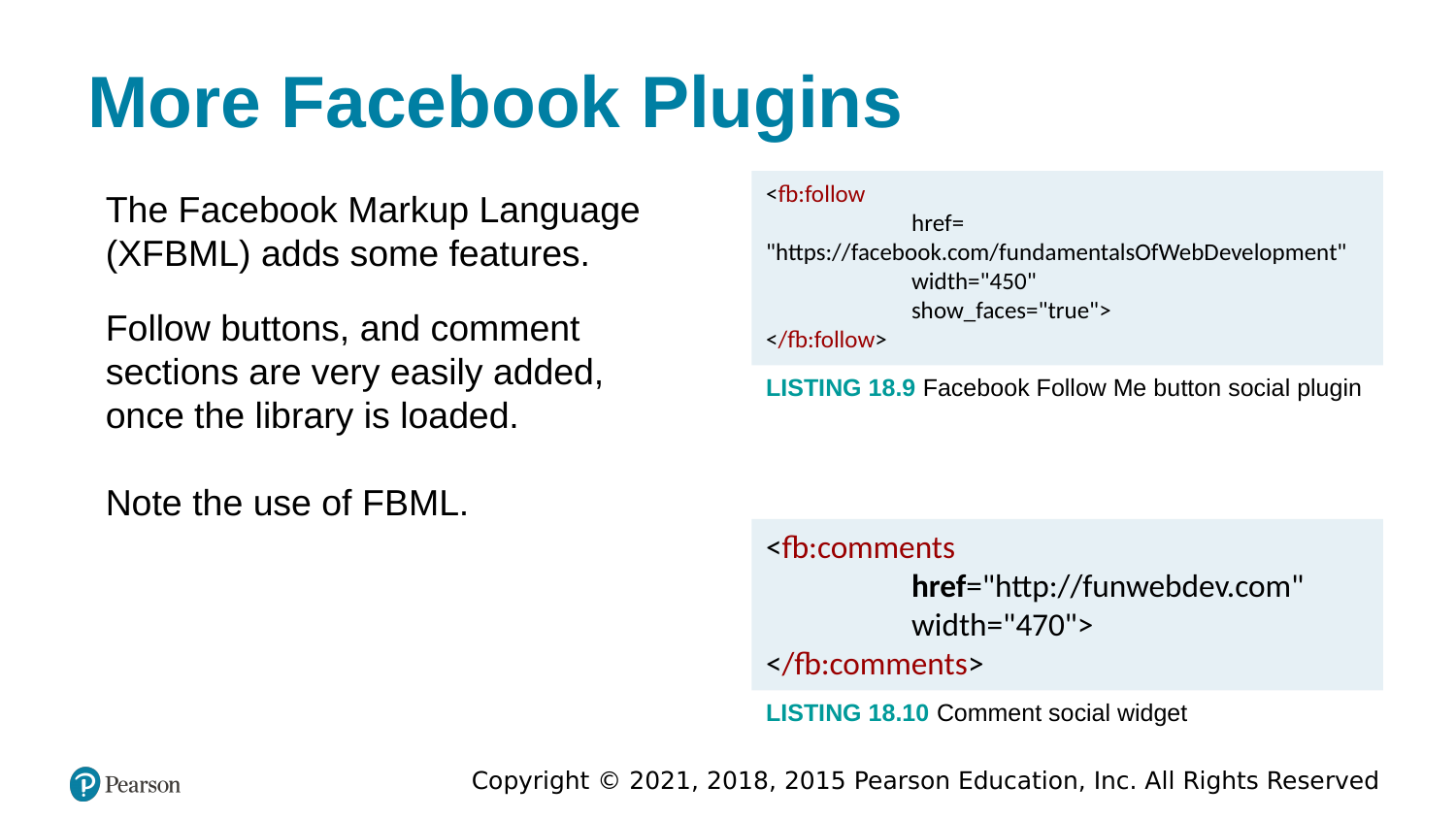

# More Facebook Plugins
<fb:follow
	href=
"https://facebook.com/fundamentalsOfWebDevelopment"
	width="450"
	show_faces="true">
</fb:follow>
The Facebook Markup Language (XFBML) adds some features.
Follow buttons, and comment sections are very easily added, once the library is loaded.
Note the use of FBML.
LISTING 18.9 Facebook Follow Me button social plugin
<fb:comments
	href="http://funwebdev.com"
	width="470">
</fb:comments>
LISTING 18.10 Comment social widget